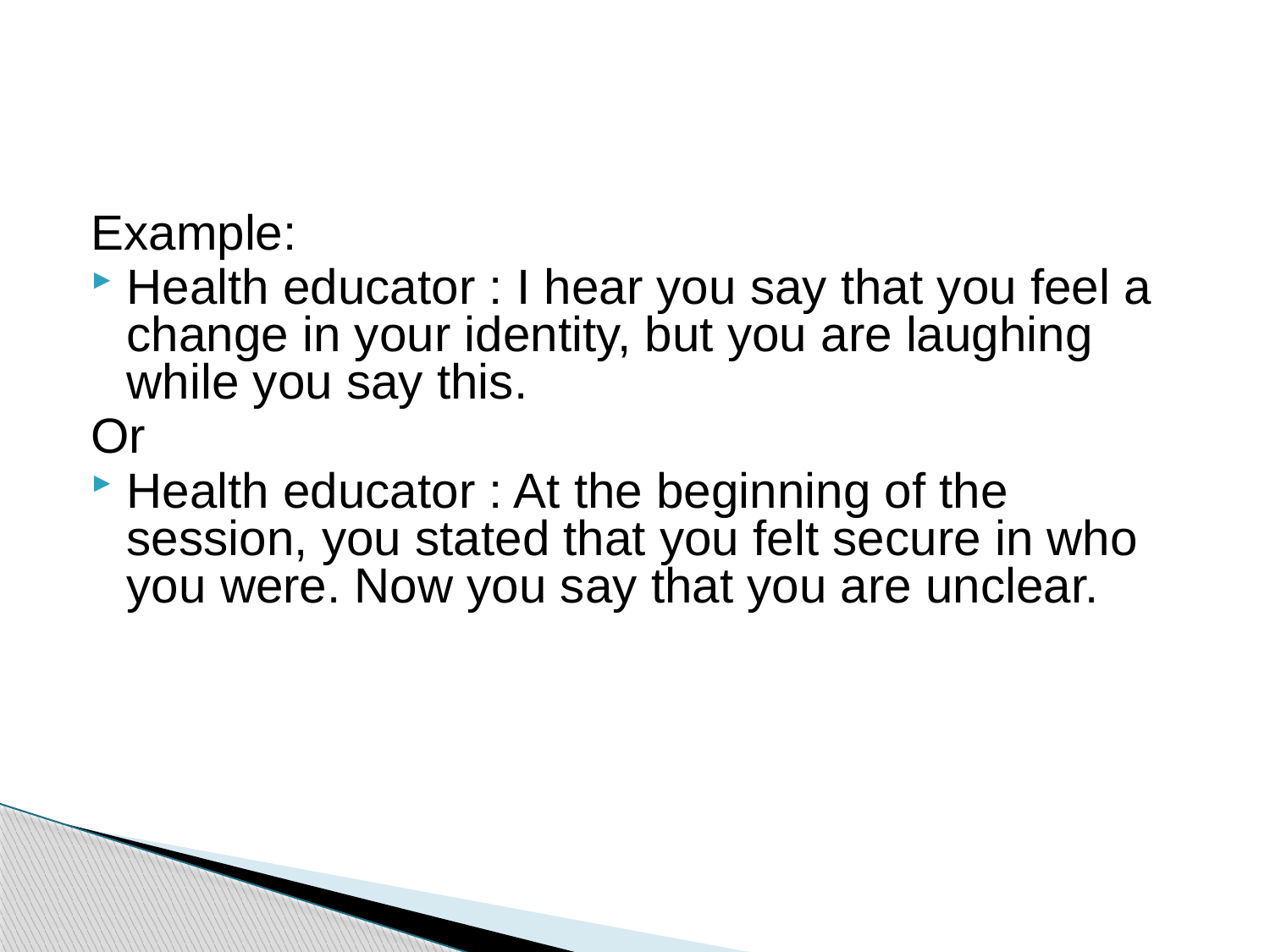

#
Example:
Health educator : I hear you say that you feel a change in your identity, but you are laughing while you say this.
Or
Health educator : At the beginning of the session, you stated that you felt secure in who you were. Now you say that you are unclear.